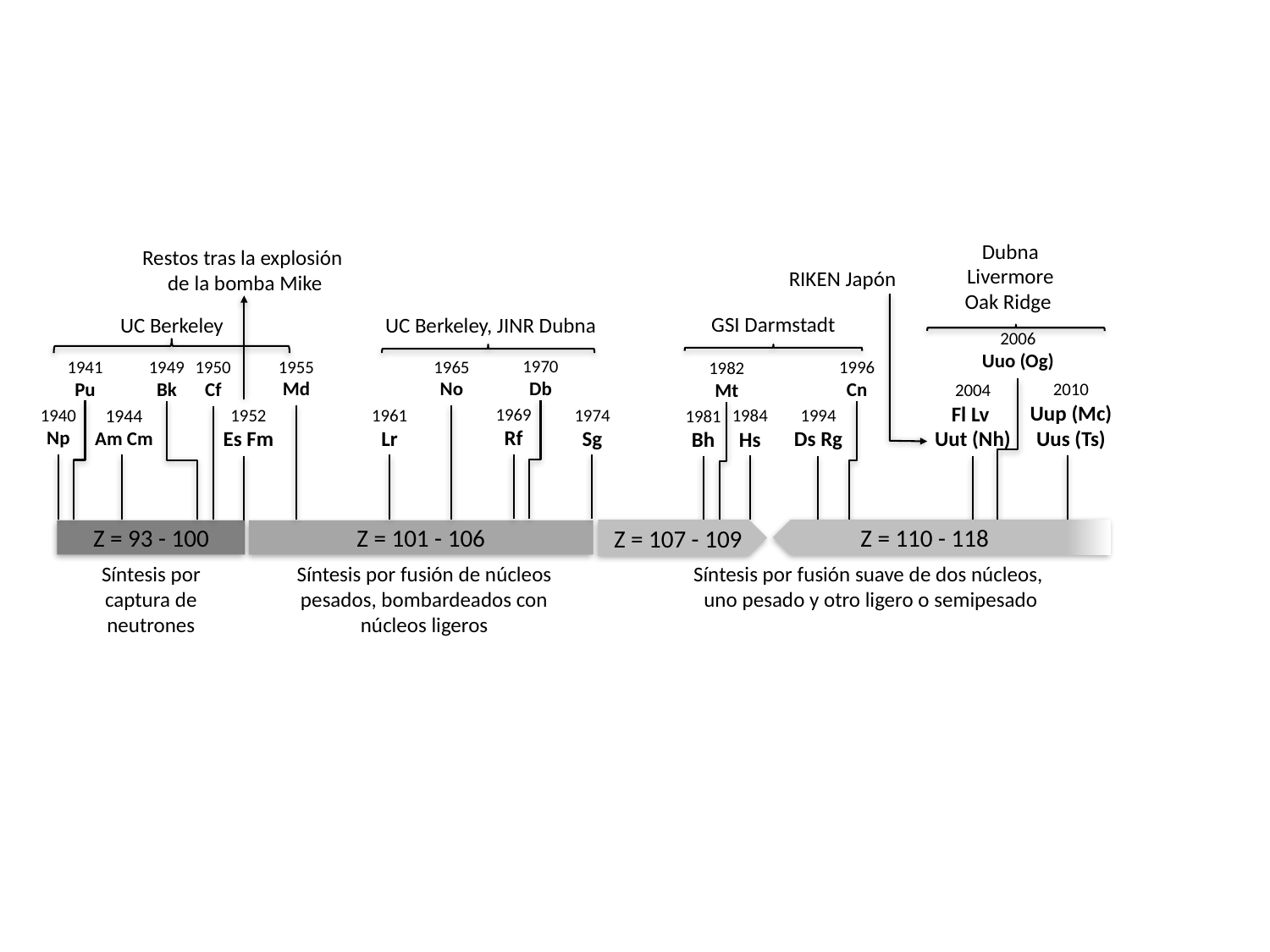

Dubna
Livermore
Oak Ridge

Restos tras la explosión
de la bomba Mike
RIKEN Japón

GSI Darmstadt

UC Berkeley

UC Berkeley, JINR Dubna
2006
Uuo (Og)
1970
Db
1955
Md
1965
No
1949
Bk
1941
Pu
1950
Cf
1996
Cn
1982
Mt
2010
Uup (Mc)
Uus (Ts)
2004
Fl Lv
Uut (Nh)
1969
Rf
1974
Sg
1944
Am Cm
1940
Np
1952
Es Fm
1961
Lr
1994
Ds Rg
1984
Hs
1981
Bh

Z = 107 - 109
Z = 93 - 100
Z = 101 - 106
Síntesis por captura de neutrones
Síntesis por fusión de núcleos pesados, bombardeados con núcleos ligeros
Síntesis por fusión suave de dos núcleos,
uno pesado y otro ligero o semipesado
Z = 110 - 118